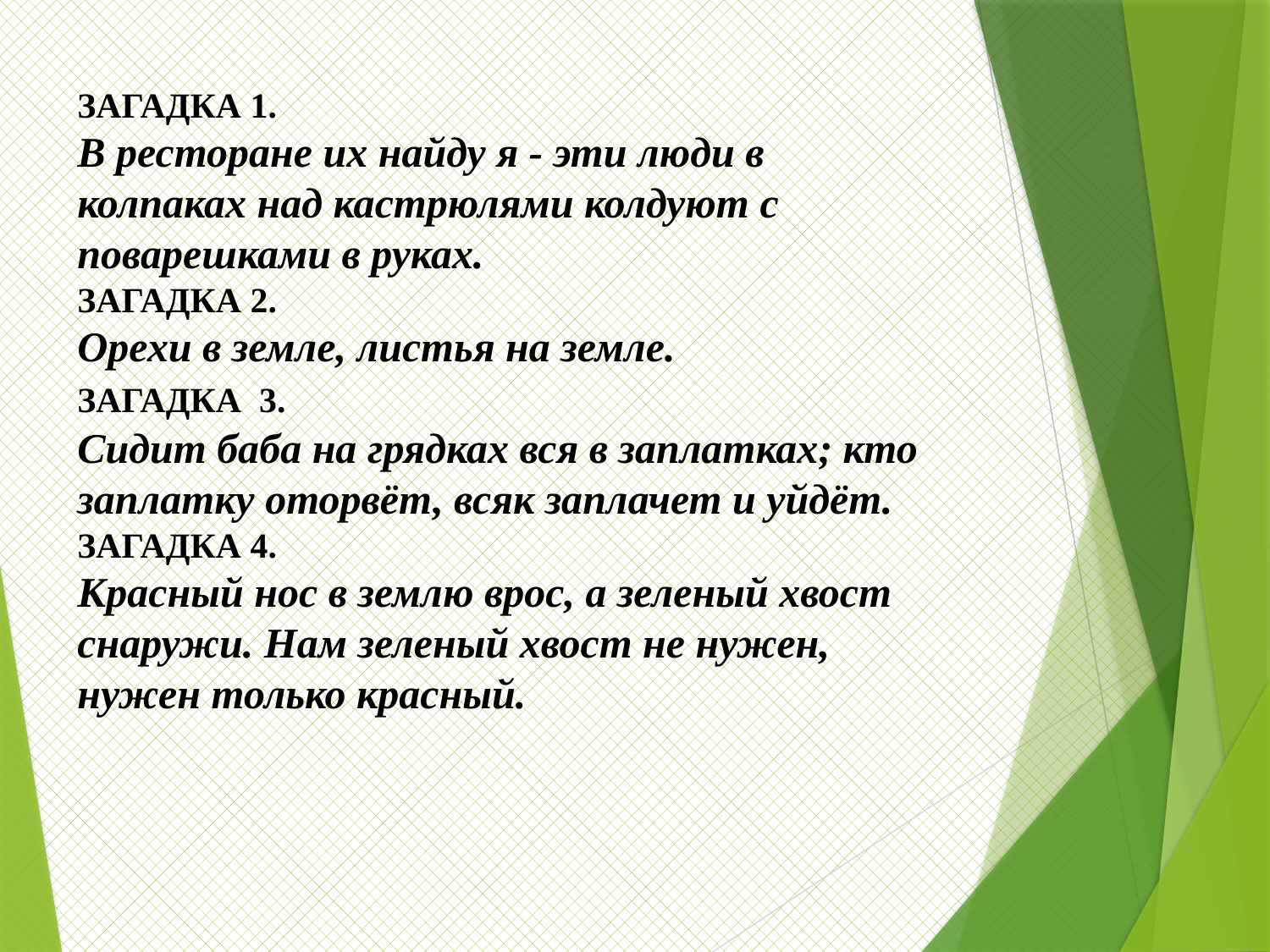

ЗАГАДКА 1.
В ресторане их найду я - эти люди в колпаках над кастрюлями колдуют с поварешками в руках.
ЗАГАДКА 2.
Орехи в земле, листья на земле.
ЗАГАДКА  3.
Сидит баба на грядках вся в заплатках; кто заплатку оторвёт, всяк заплачет и уйдёт.
ЗАГАДКА 4.
Красный нос в землю врос, а зеленый хвост снаружи. Нам зеленый хвост не нужен, нужен только красный.